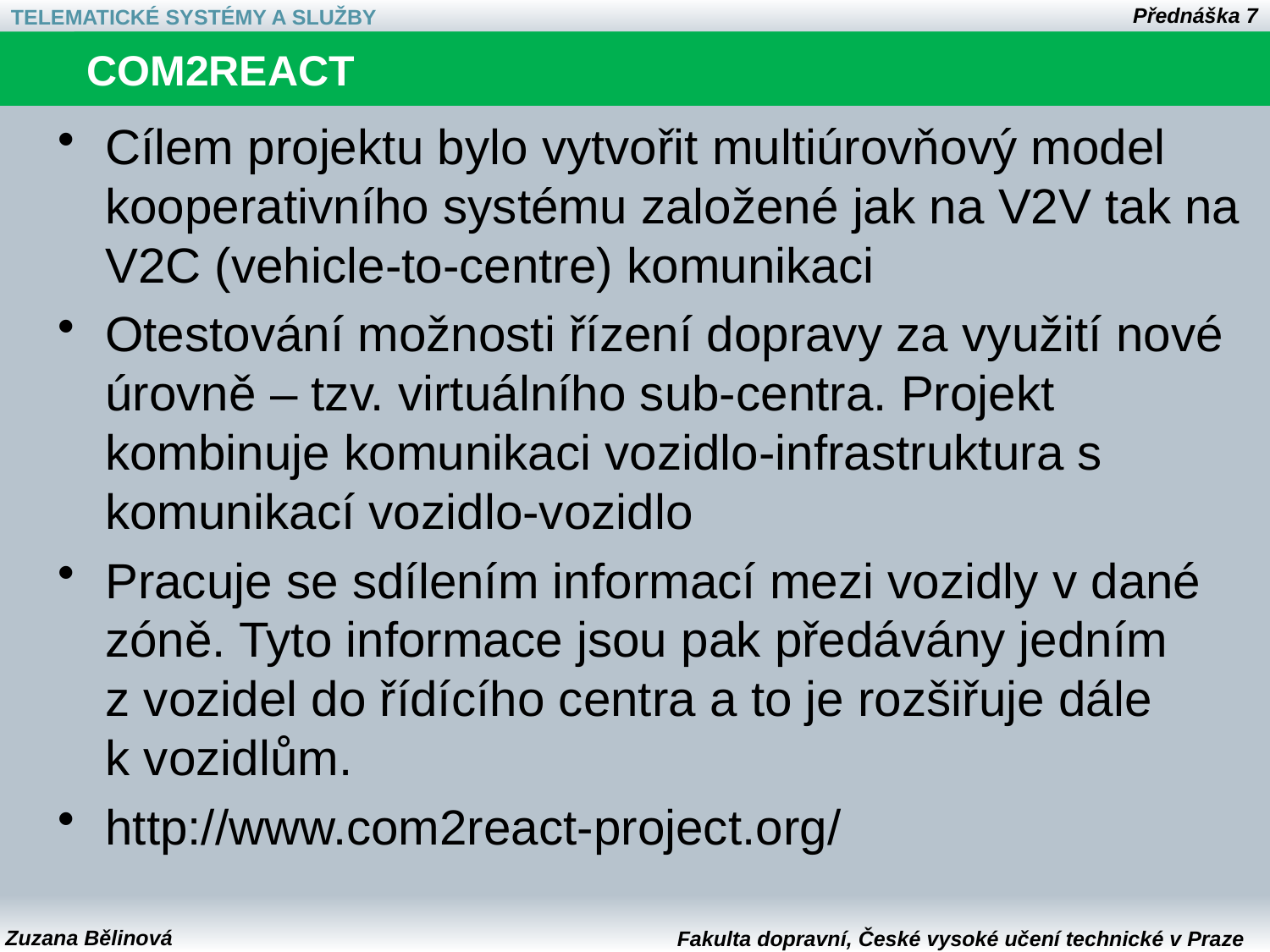

# COM2REACT
Cílem projektu bylo vytvořit multiúrovňový model kooperativního systému založené jak na V2V tak na V2C (vehicle-to-centre) komunikaci
Otestování možnosti řízení dopravy za využití nové úrovně – tzv. virtuálního sub-centra. Projekt kombinuje komunikaci vozidlo-infrastruktura s komunikací vozidlo-vozidlo
Pracuje se sdílením informací mezi vozidly v dané zóně. Tyto informace jsou pak předávány jedním z vozidel do řídícího centra a to je rozšiřuje dále k vozidlům.
http://www.com2react-project.org/